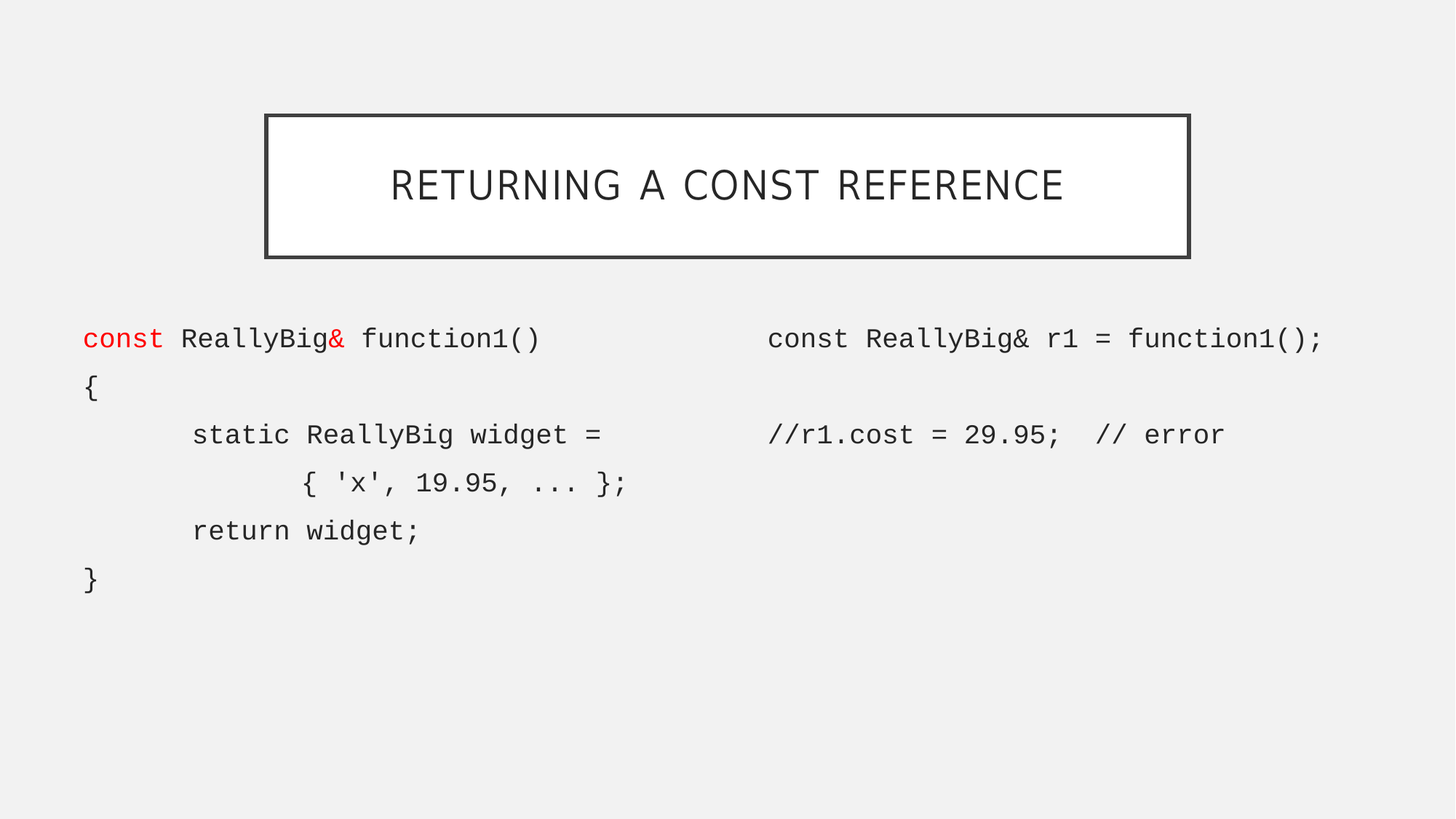

# Returning a const Reference
const ReallyBig& function1()
{
	static ReallyBig widget =
		{ 'x', 19.95, ... };
	return widget;
}
const ReallyBig& r1 = function1();

//r1.cost = 29.95;	// error